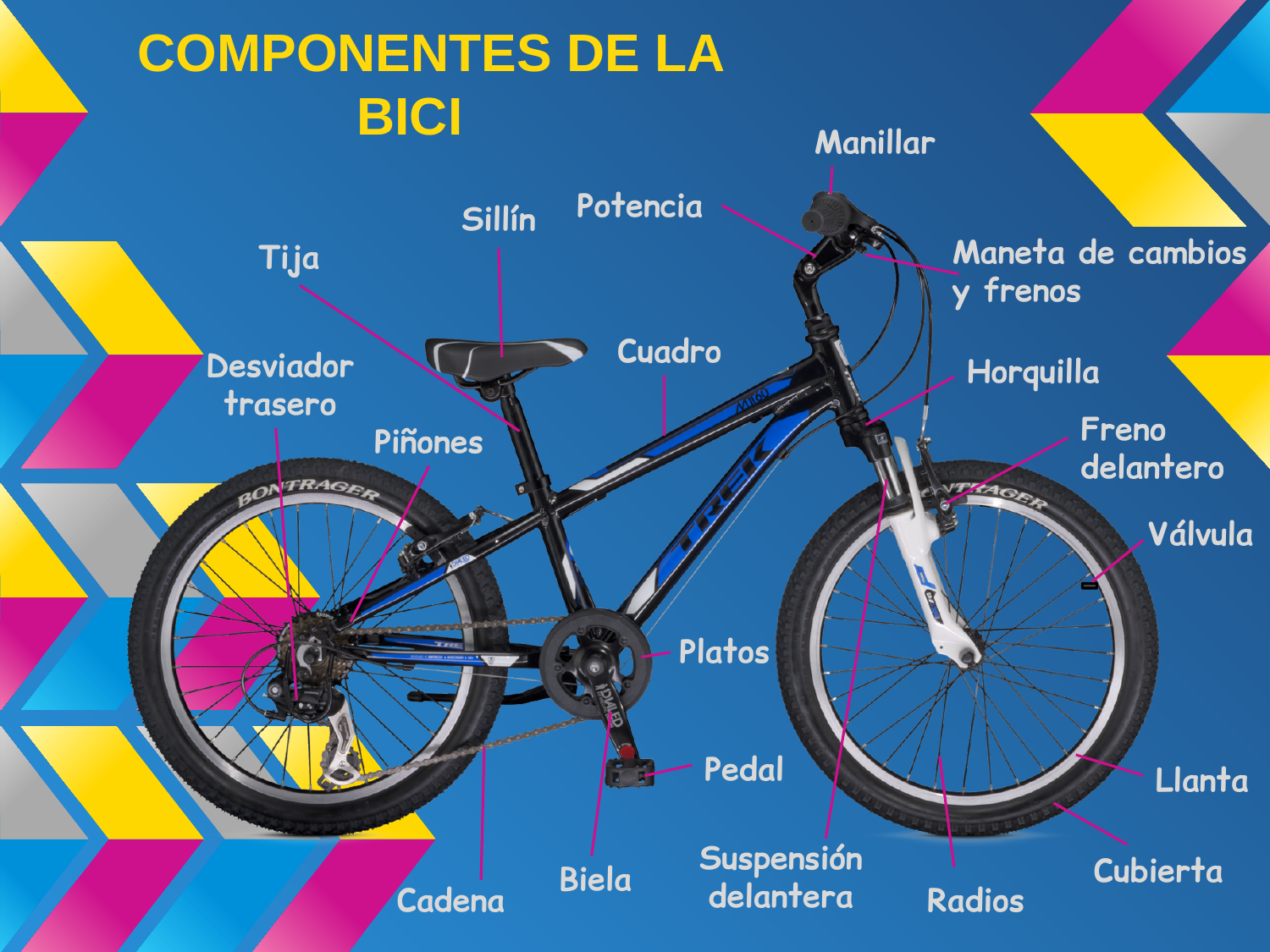

# COMPONENTES DE LA BICI
Manillar
Potencia

Sillín
Maneta de cambios
y frenos
Tija
Cuadro
Desviador
trasero
Horquilla
Freno delantero
Piñones
Válvula

Platos
Pedal
Llanta
Suspensión
delantera
Cubierta
Biela
Cadena
Radios